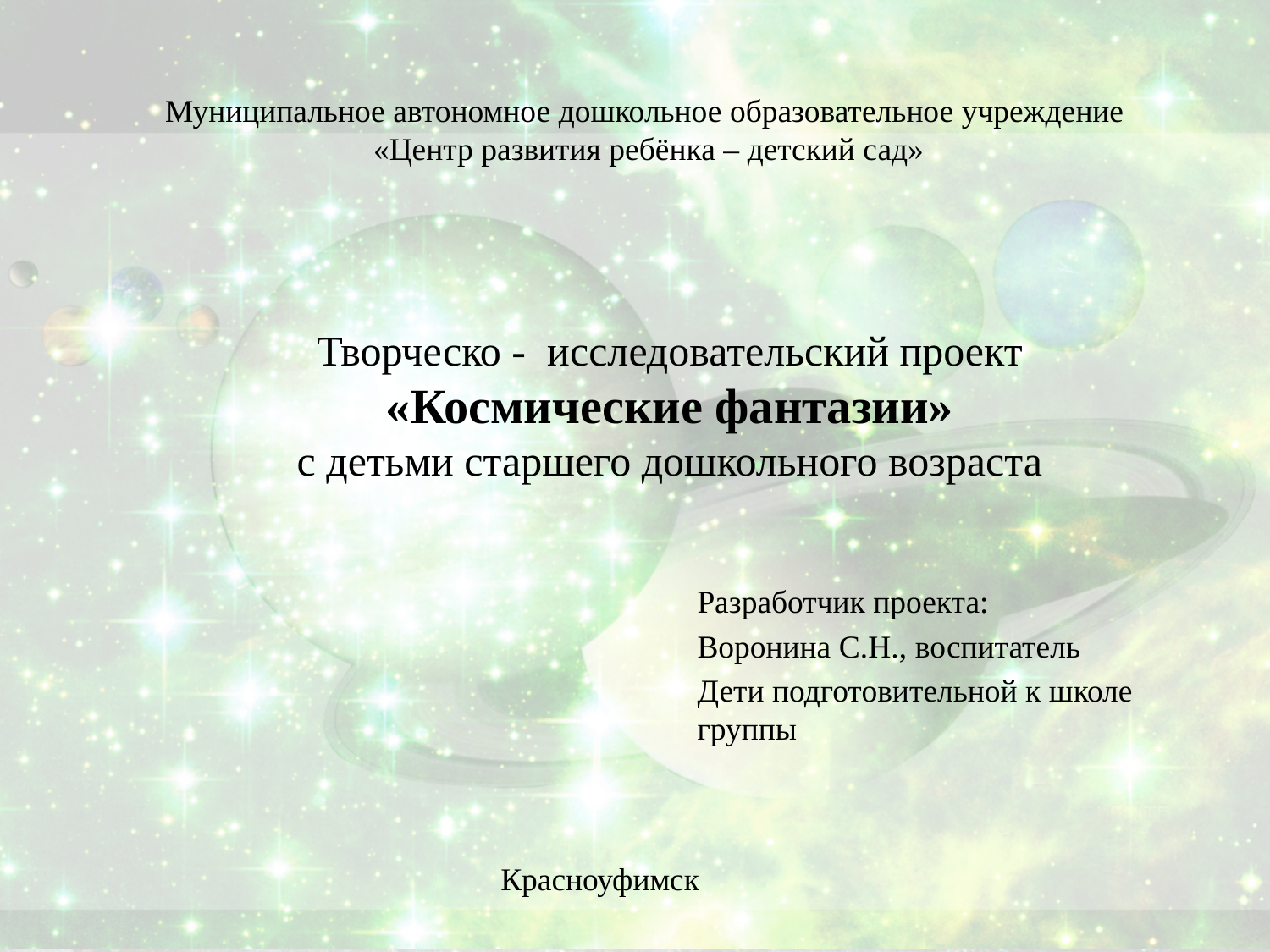

# Муниципальное автономное дошкольное образовательное учреждение «Центр развития ребёнка – детский сад»
Творческо -  исследовательский проект
«Космические фантазии»
с детьми старшего дошкольного возраста

Разработчик проекта:
Воронина С.Н., воспитатель
Дети подготовительной к школе группы
Красноуфимск